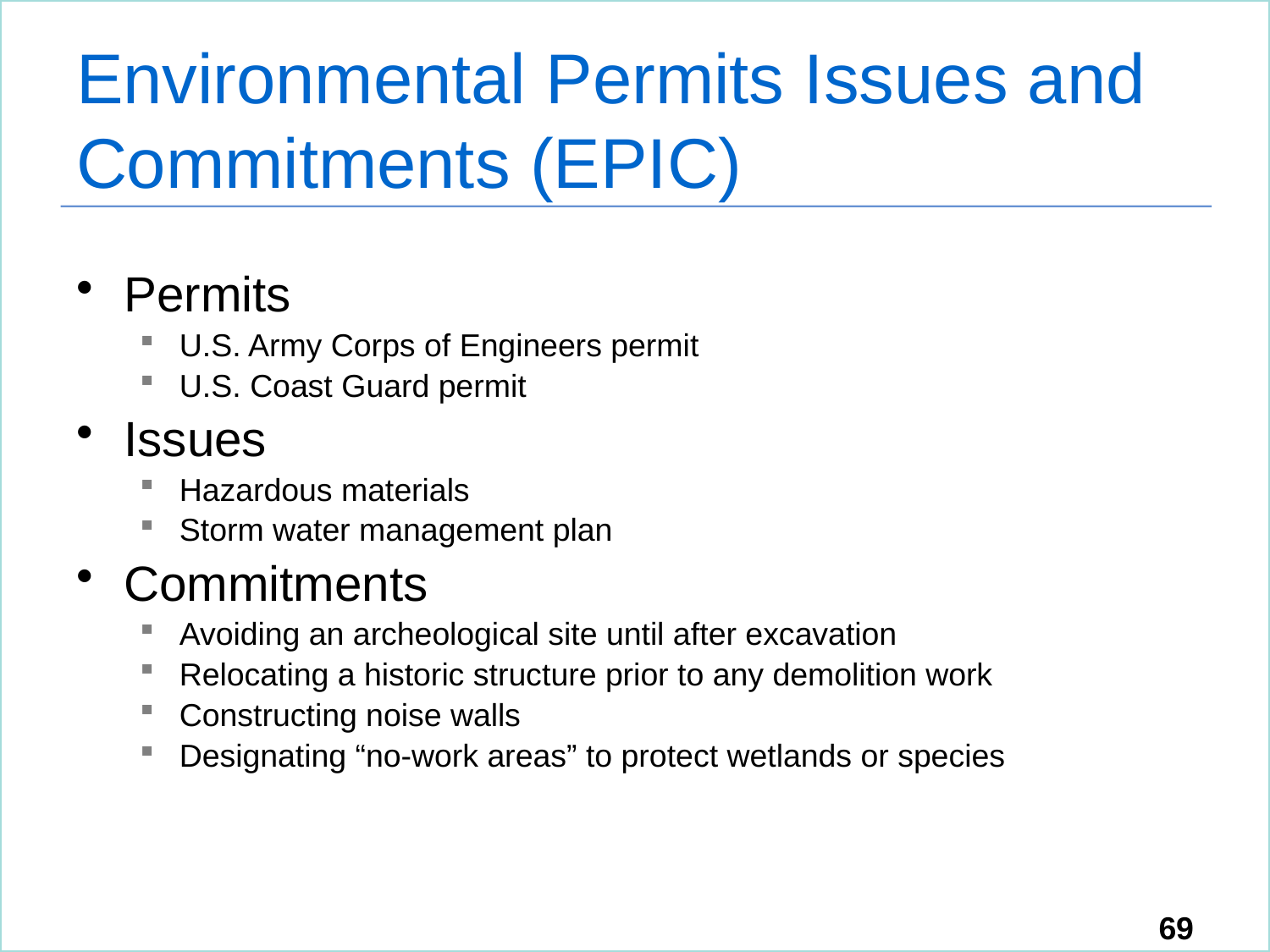

# Environmental Permits Issues and Commitments (EPIC)
Permits
U.S. Army Corps of Engineers permit
U.S. Coast Guard permit
Issues
Hazardous materials
Storm water management plan
Commitments
Avoiding an archeological site until after excavation
Relocating a historic structure prior to any demolition work
Constructing noise walls
Designating “no-work areas” to protect wetlands or species
69